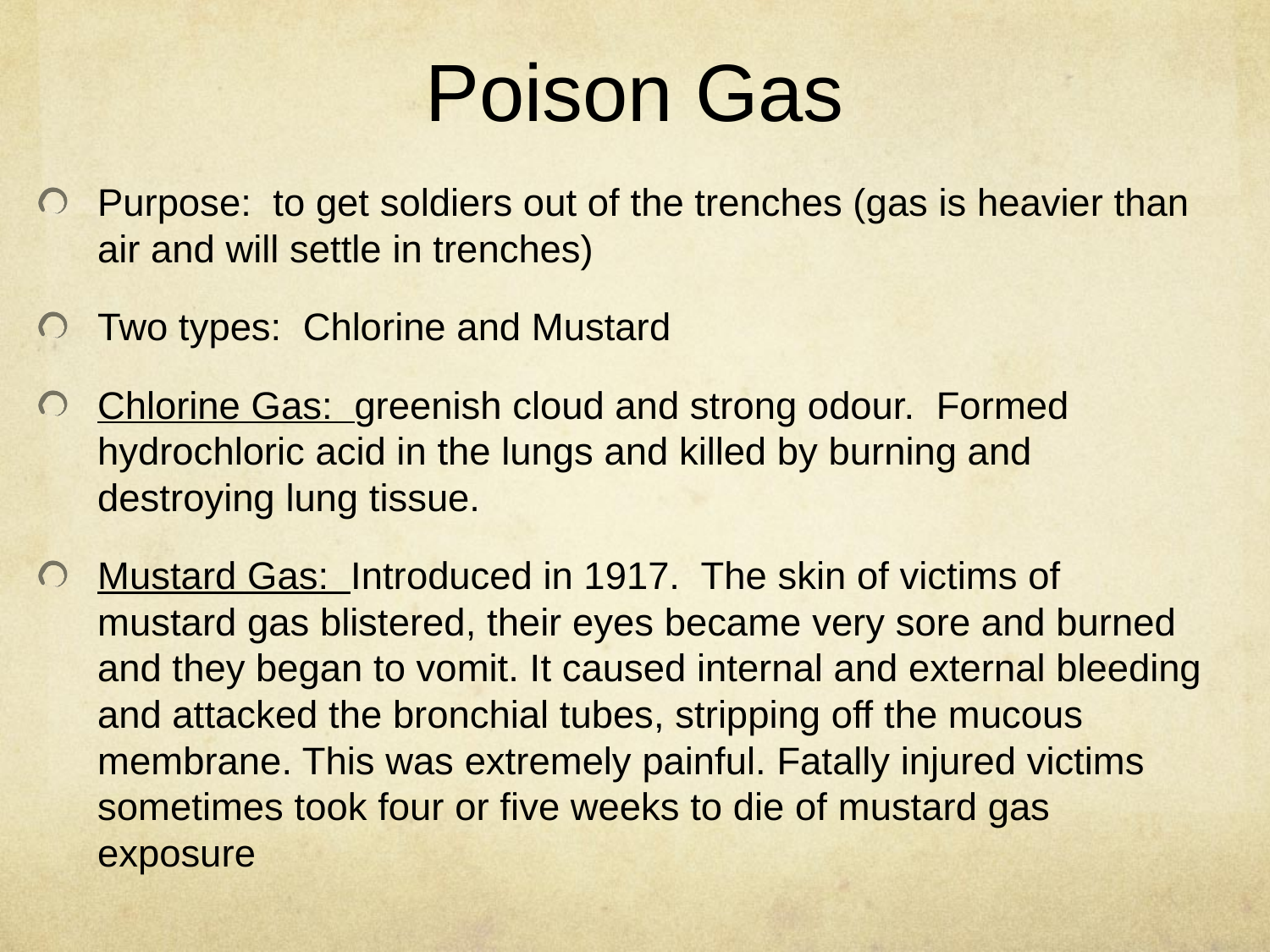

# Poison Gas
Purpose:  to get soldiers out of the trenches (gas is heavier than air and will settle in trenches)
Two types:  Chlorine and Mustard
Chlorine Gas:  greenish cloud and strong odour.  Formed hydrochloric acid in the lungs and killed by burning and destroying lung tissue.
Mustard Gas:  Introduced in 1917.  The skin of victims of mustard gas blistered, their eyes became very sore and burned and they began to vomit. It caused internal and external bleeding and attacked the bronchial tubes, stripping off the mucous membrane. This was extremely painful. Fatally injured victims sometimes took four or five weeks to die of mustard gas exposure